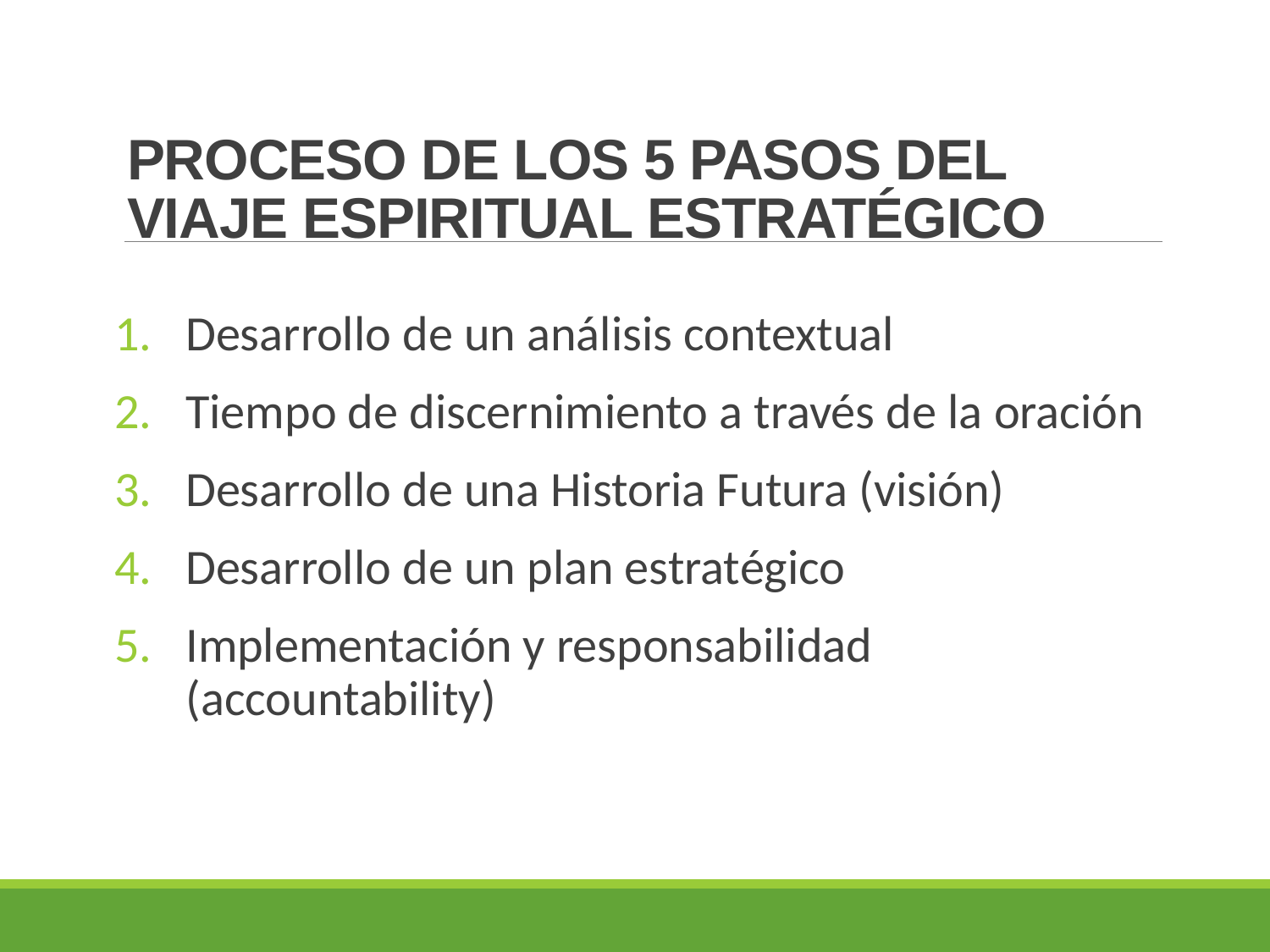

# PROCESO DE LOS 5 PASOS DEL VIAJE ESPIRITUAL ESTRATÉGICO
Desarrollo de un análisis contextual
Tiempo de discernimiento a través de la oración
Desarrollo de una Historia Futura (visión)
Desarrollo de un plan estratégico
Implementación y responsabilidad (accountability)